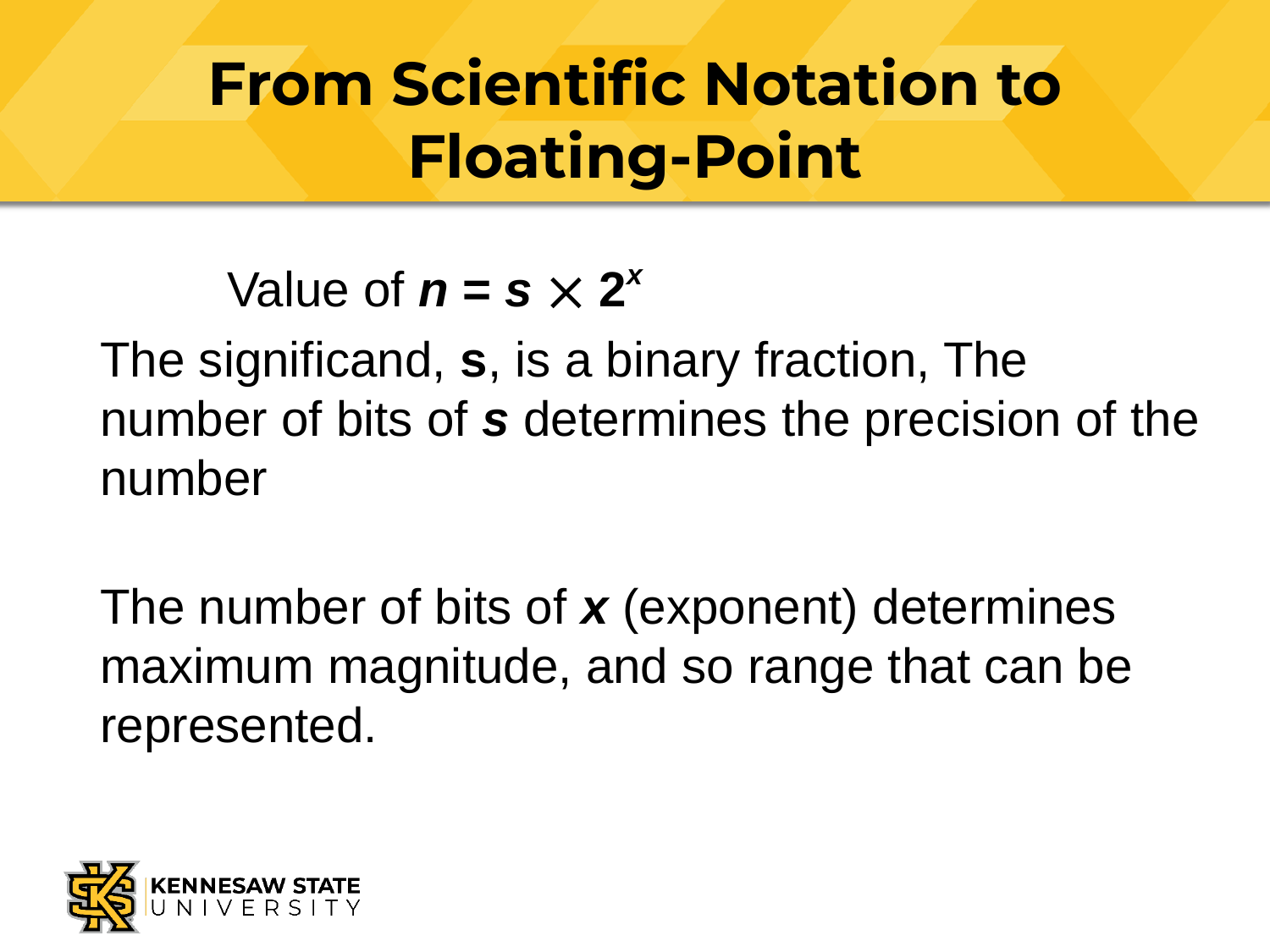

# From Scientific Notation to Floating-Point
	Value of n = s × 2x
The significand, s, is a binary fraction, The number of bits of s determines the precision of the number
The number of bits of x (exponent) determines maximum magnitude, and so range that can be represented.